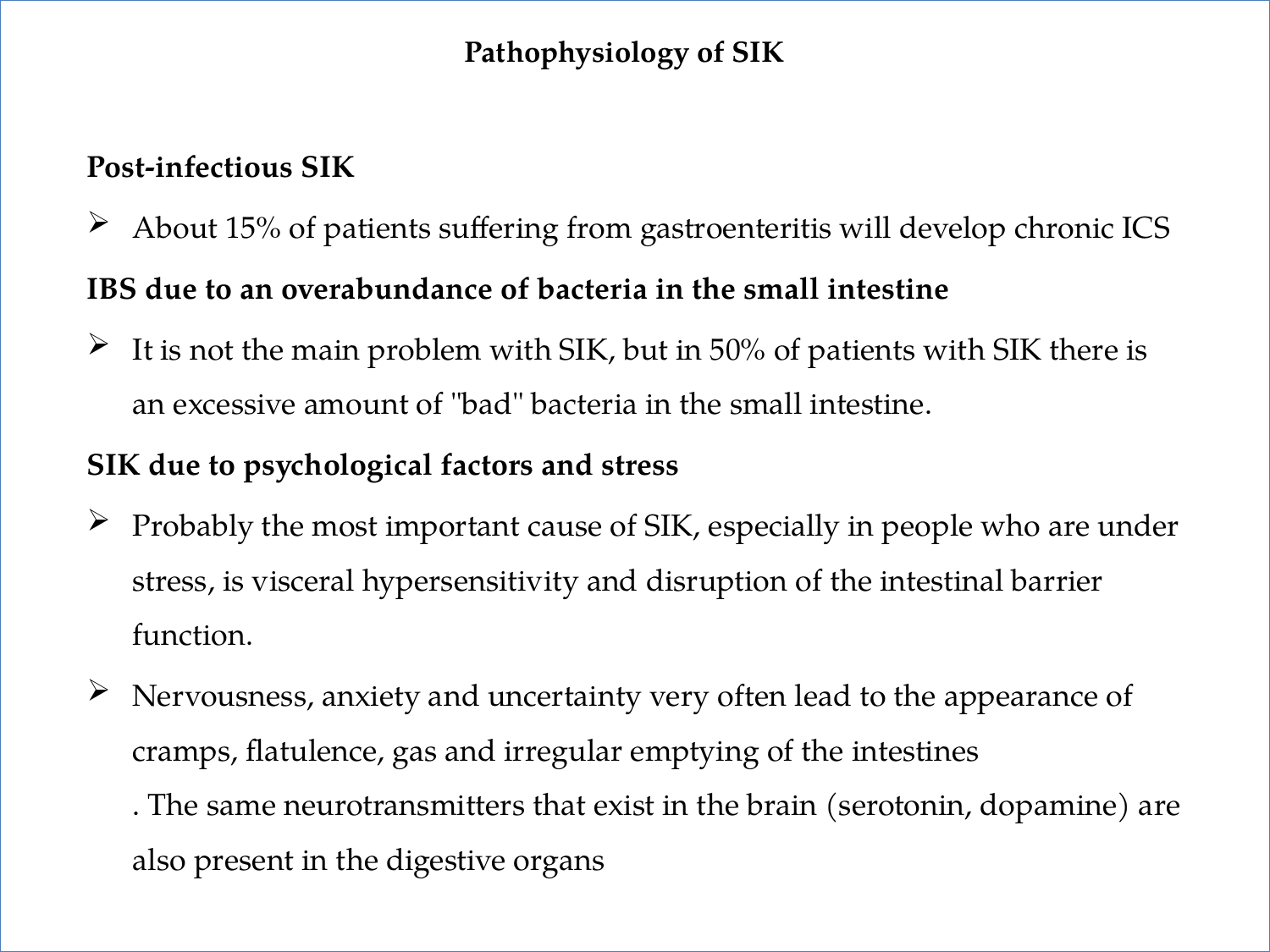

# Pathophysiology of SIK

Post-infectious SIK
About 15% of patients suffering from gastroenteritis will develop chronic ICS
IBS due to an overabundance of bacteria in the small intestine
It is not the main problem with SIK, but in 50% of patients with SIK there is an excessive amount of "bad" bacteria in the small intestine.
SIK due to psychological factors and stress
Probably the most important cause of SIK, especially in people who are under stress, is visceral hypersensitivity and disruption of the intestinal barrier function.
Nervousness, anxiety and uncertainty very often lead to the appearance of cramps, flatulence, gas and irregular emptying of the intestines
. The same neurotransmitters that exist in the brain (serotonin, dopamine) are also present in the digestive organs